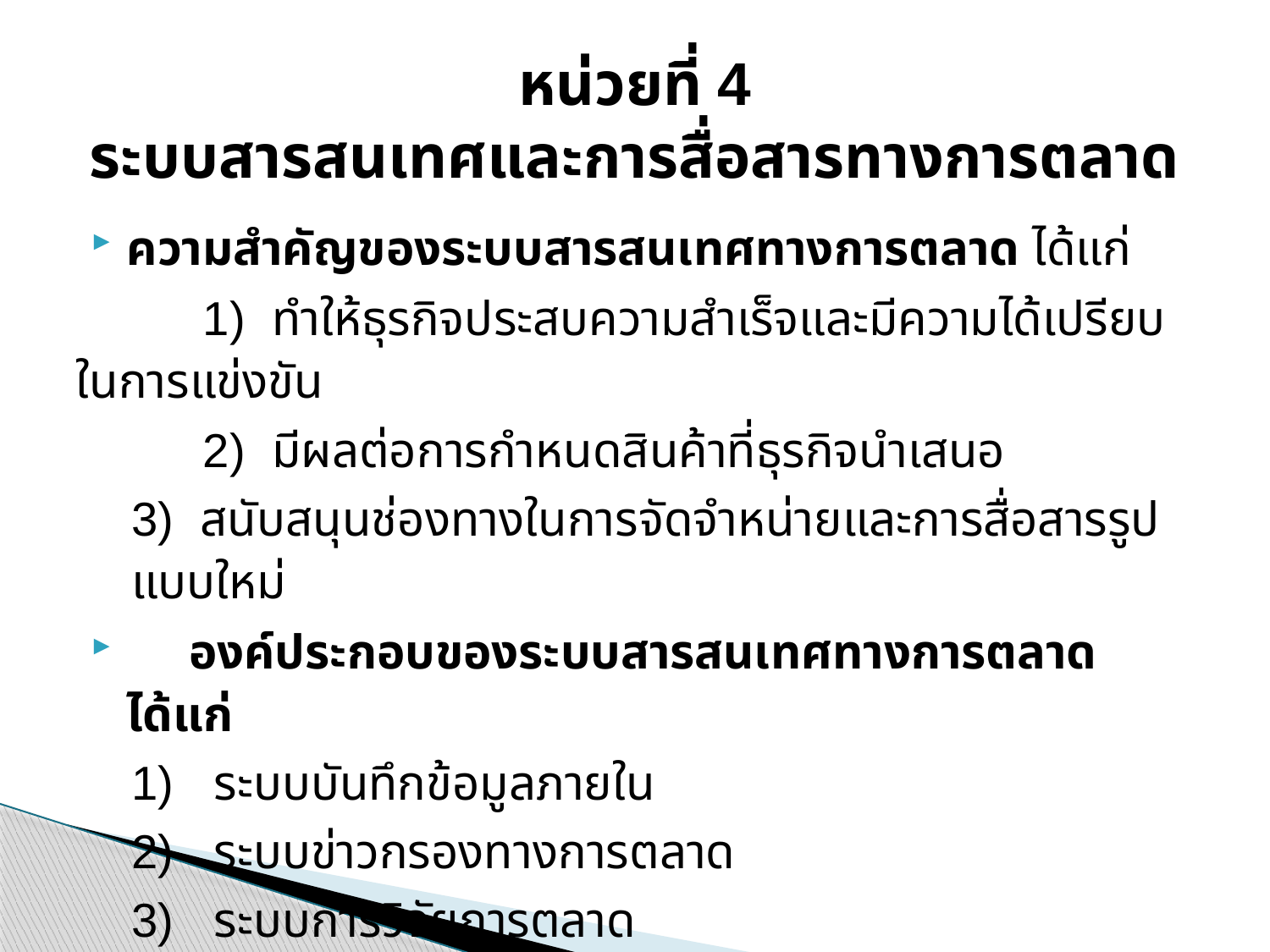

# หน่วยที่ 4 ระบบสารสนเทศและการสื่อสารทางการตลาด
ความสำคัญของระบบสารสนเทศทางการตลาด ได้แก่
	1)  ทำให้ธุรกิจประสบความสำเร็จและมีความได้เปรียบในการแข่งขัน
	2)  มีผลต่อการกำหนดสินค้าที่ธุรกิจนำเสนอ
3)  สนับสนุนช่องทางในการจัดจำหน่ายและการสื่อสารรูปแบบใหม่
	องค์ประกอบของระบบสารสนเทศทางการตลาด ได้แก่
1)   ระบบบันทึกข้อมูลภายใน
2)   ระบบข่าวกรองทางการตลาด
3)   ระบบการวิจัยการตลาด
4)   ระบบสนับสนุนการตัดสินใจทางการตลาด